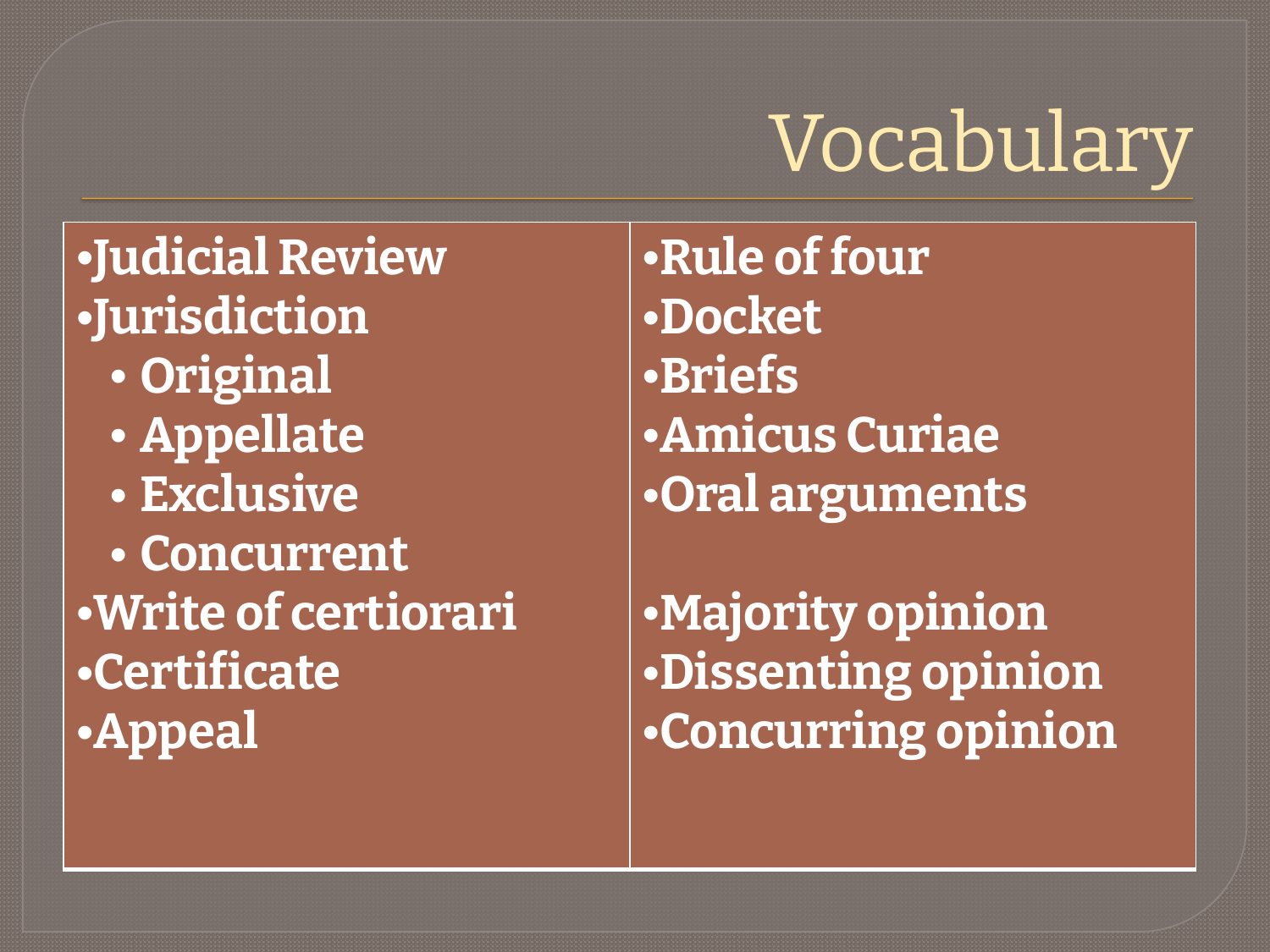

# Vocabulary
| Judicial Review Jurisdiction Original Appellate Exclusive Concurrent Write of certiorari Certificate Appeal | Rule of four Docket Briefs Amicus Curiae Oral arguments Majority opinion Dissenting opinion Concurring opinion |
| --- | --- |